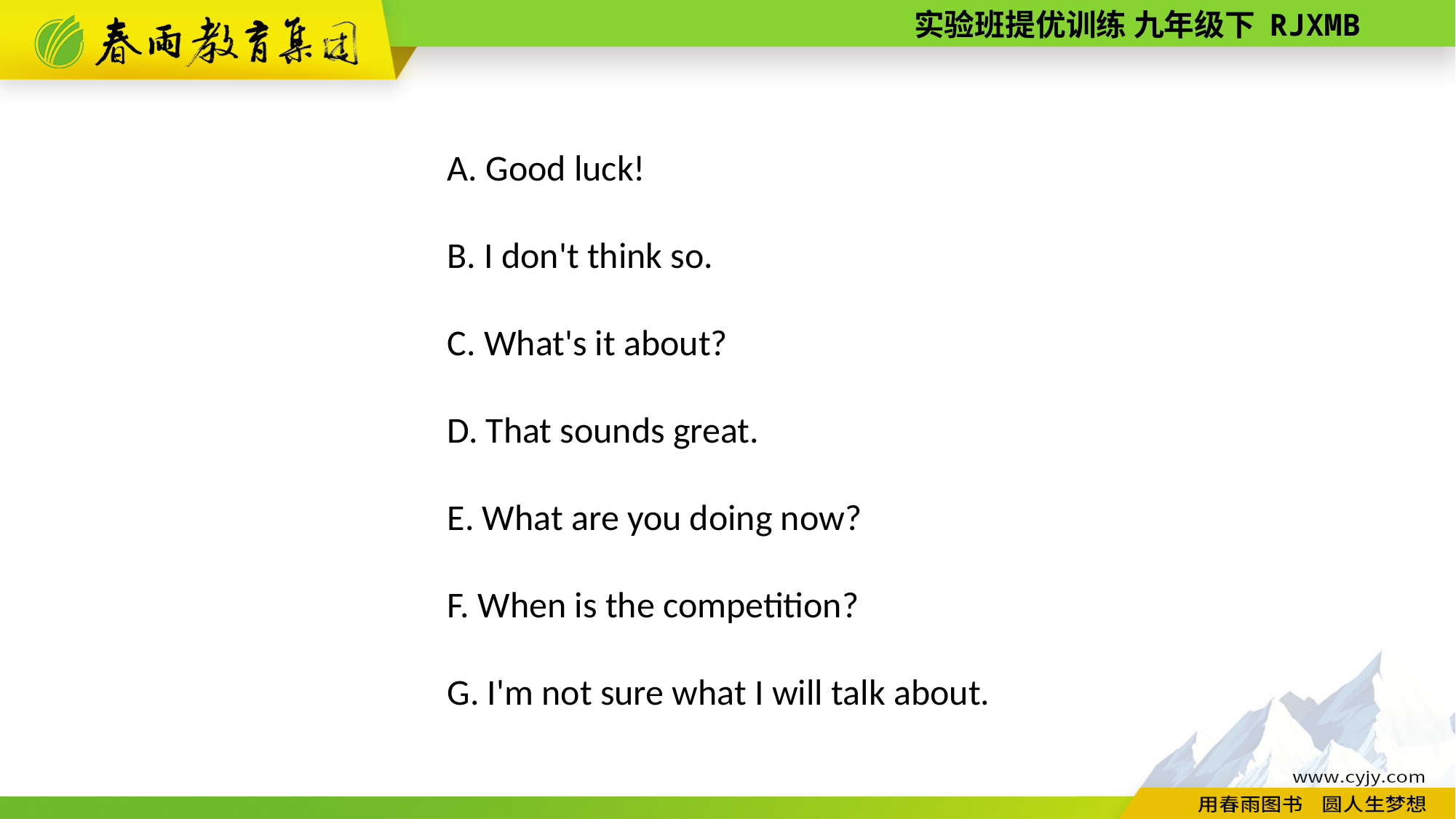

A. Good luck!
B. I don't think so.
C. What's it about?
D. That sounds great.
E. What are you doing now?
F. When is the competition?
G. I'm not sure what I will talk about.